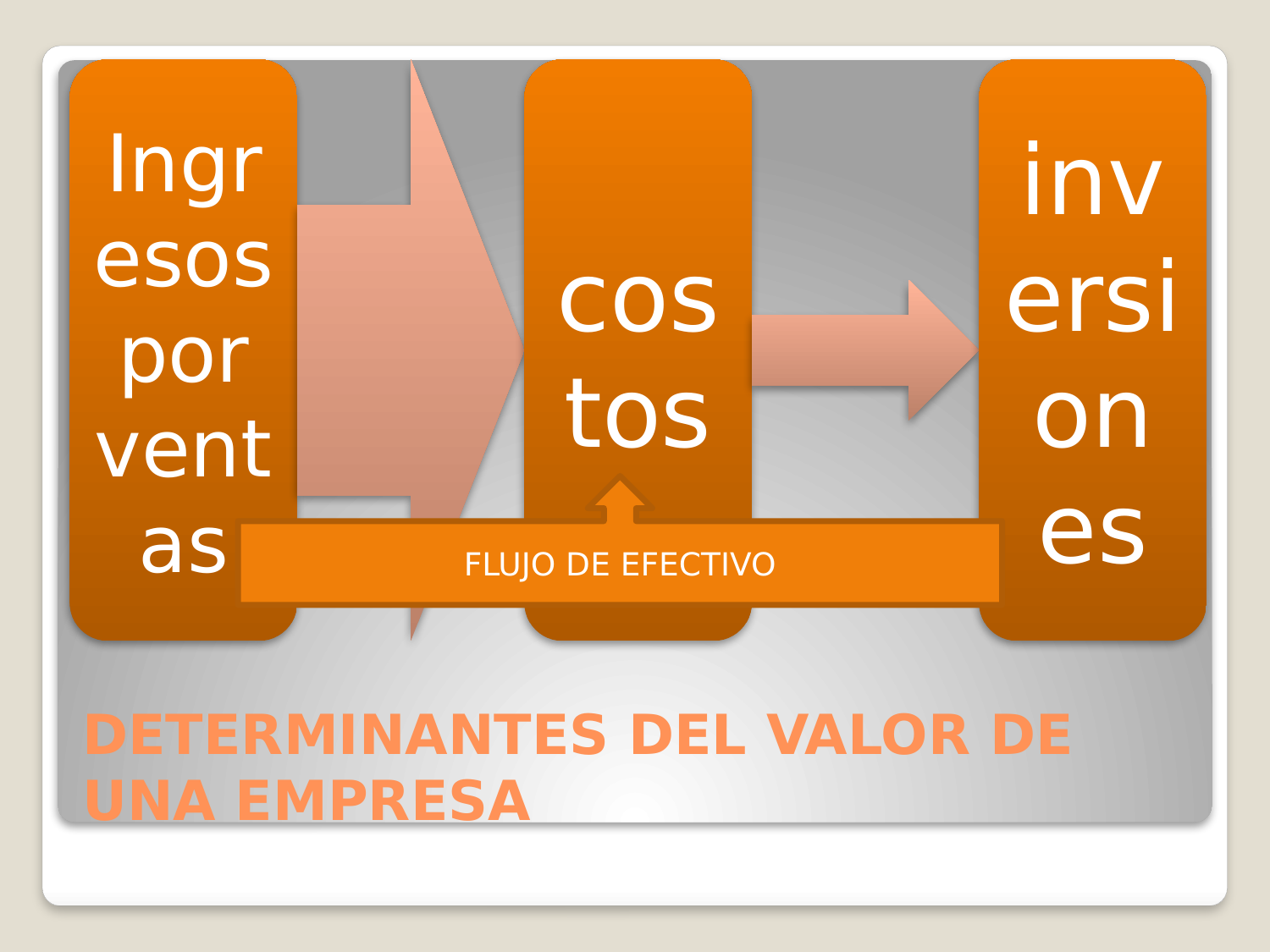

Ingresos por ventas
costos
inversiones
FLUJO DE EFECTIVO
# DETERMINANTES DEL VALOR DE UNA EMPRESA